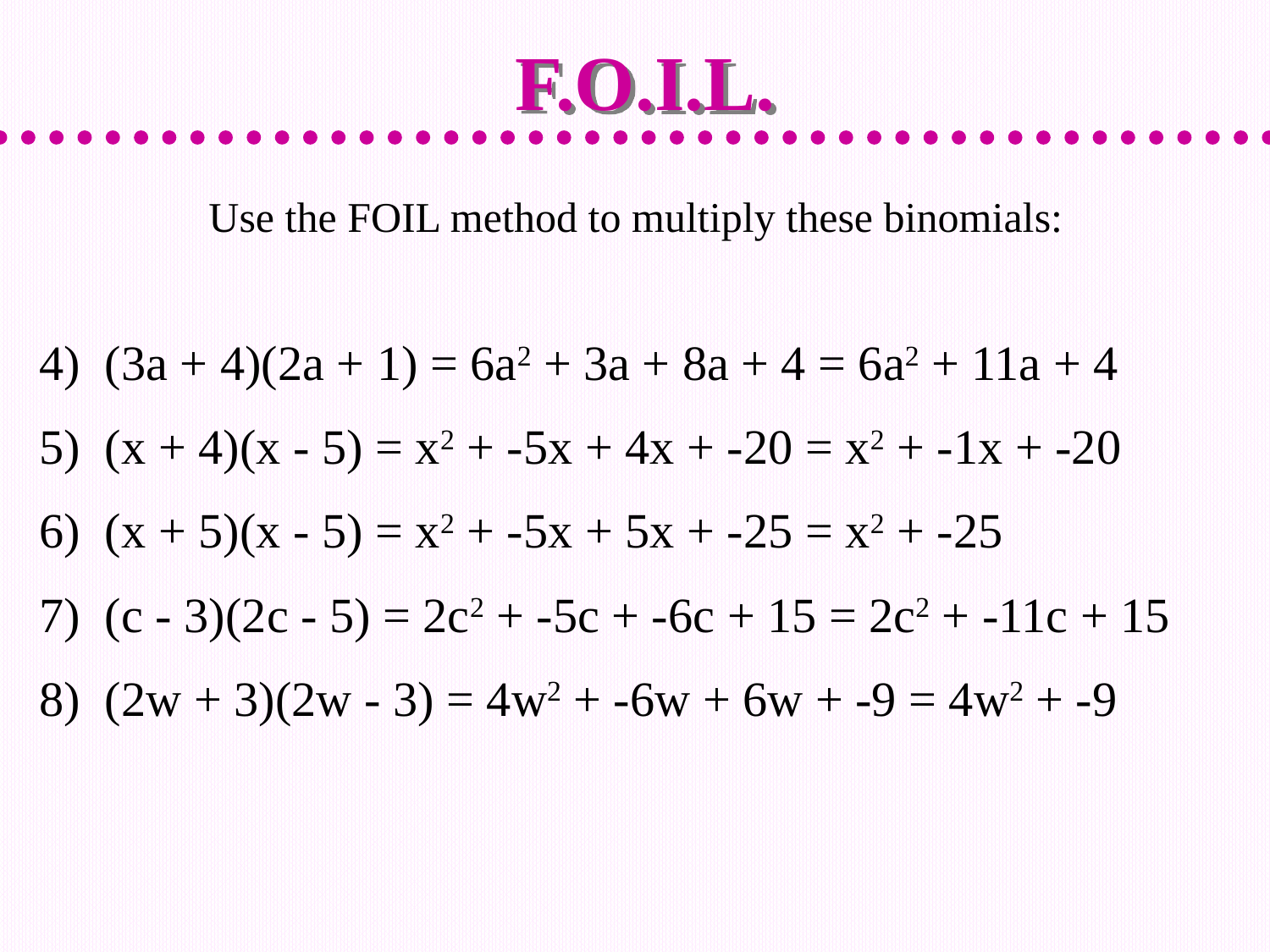

# F.O.I.L.

Use the FOIL method to multiply these binomials:
4)  (3a + 4)(2a + 1) = 6a2 + 3a + 8a + 4 = 6a2 + 11a + 4
5)  (x + 4)(x - 5) = x2 + -5x + 4x + -20 = x2 + -1x + -20
6)  (x + 5)(x - 5) = x2 + -5x + 5x + -25 = x2 + -25
7)  (c - 3)(2c - 5) = 2c2 + -5c + -6c + 15 = 2c2 + -11c + 15
8)  (2w + 3)(2w - 3) = 4w2 + -6w + 6w + -9 = 4w2 + -9